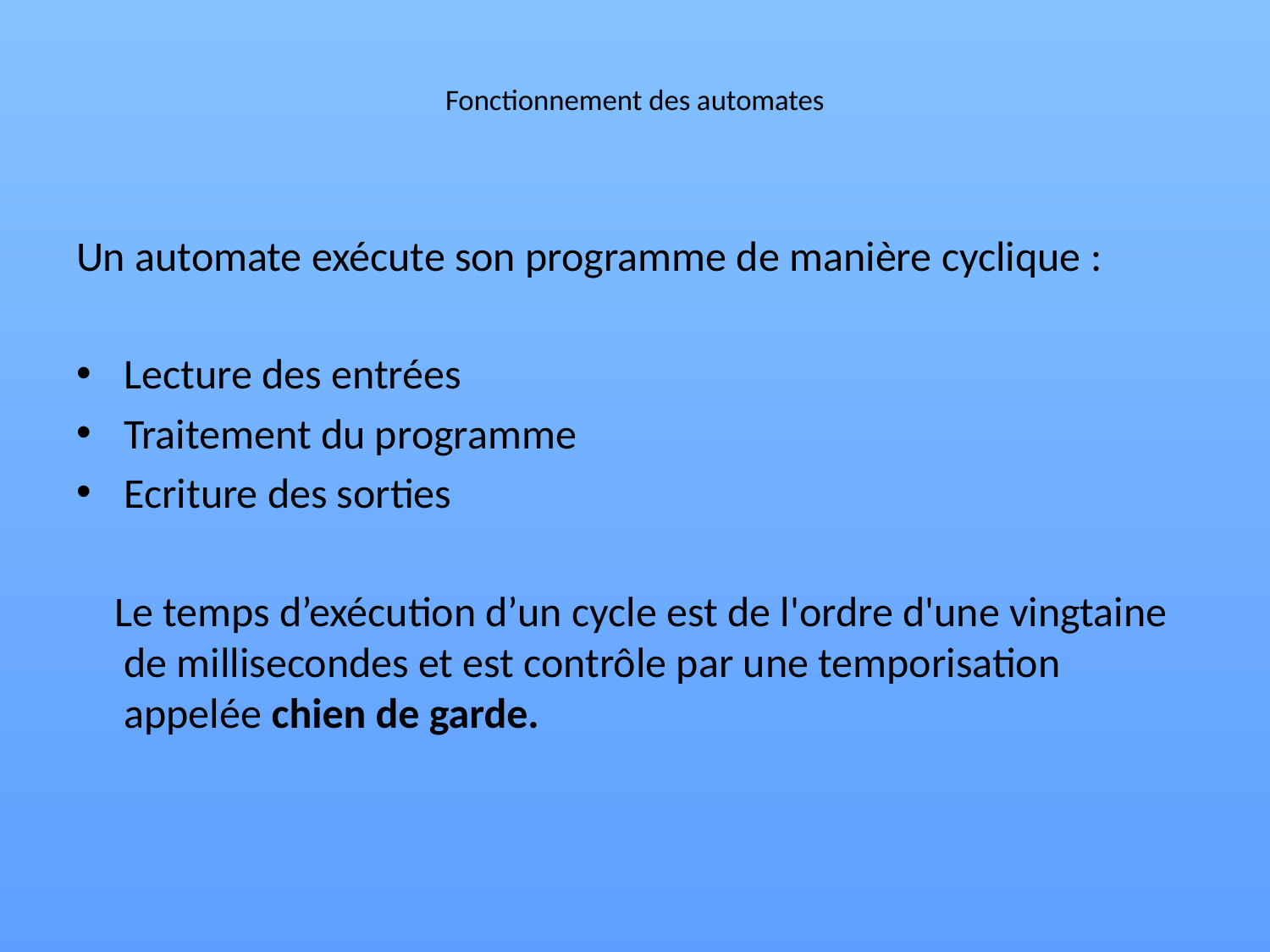

# Fonctionnement des automates
Un automate exécute son programme de manière cyclique :

Lecture des entrées
Traitement du programme
Ecriture des sorties

    Le temps d’exécution d’un cycle est de l'ordre d'une vingtaine de millisecondes et est contrôle par une temporisation appelée chien de garde.